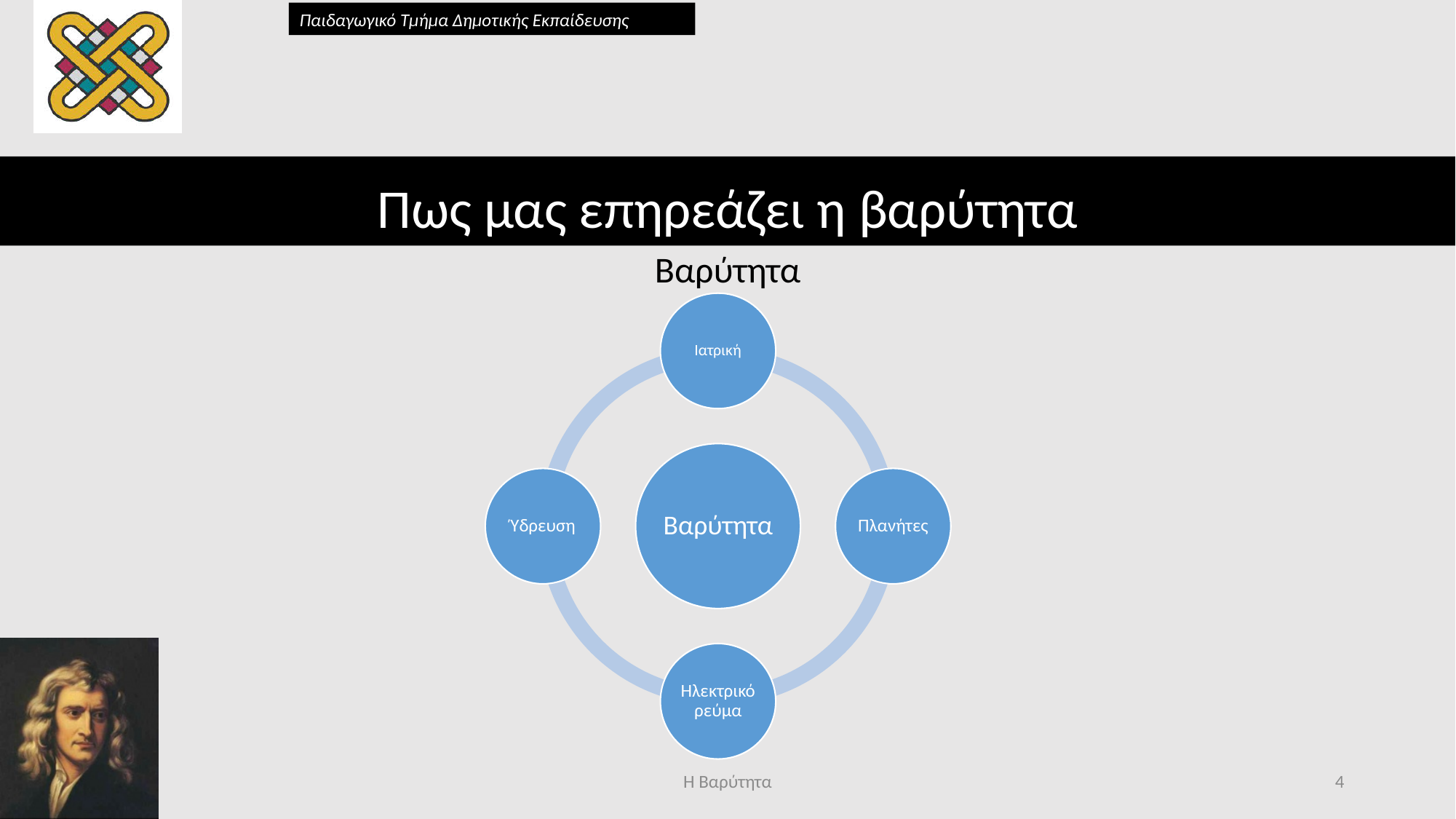

# Πως μας επηρεάζει η βαρύτητα
Βαρύτητα

Βαρύτητα
Ιατρική
Πλανήτες
Ηλεκτρικό ρεύμα
Ύδρευση
Η Βαρύτητα
4